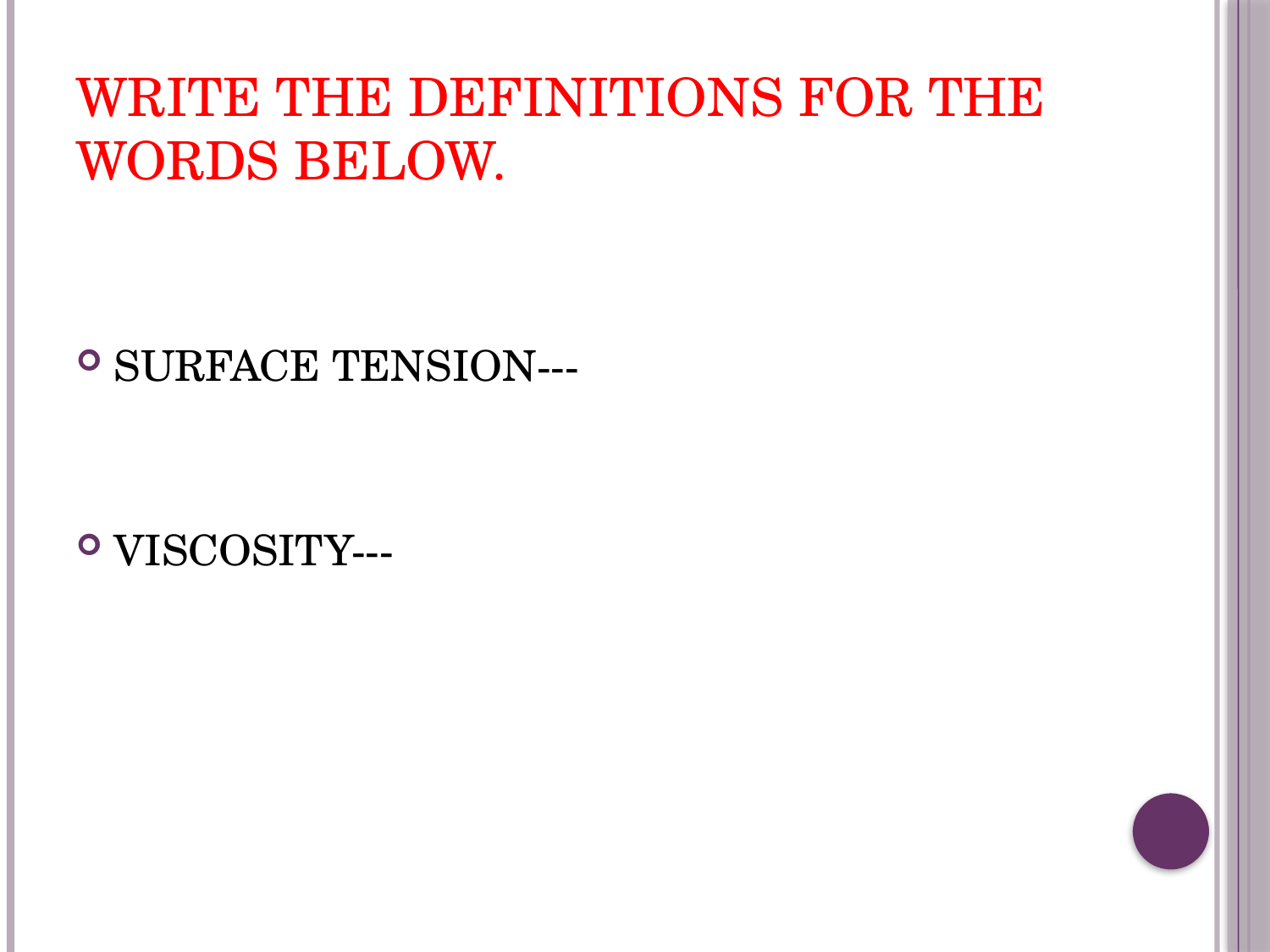

# WRITE THE DEFINITIONS FOR THE WORDS BELOW.
SURFACE TENSION---

VISCOSITY---